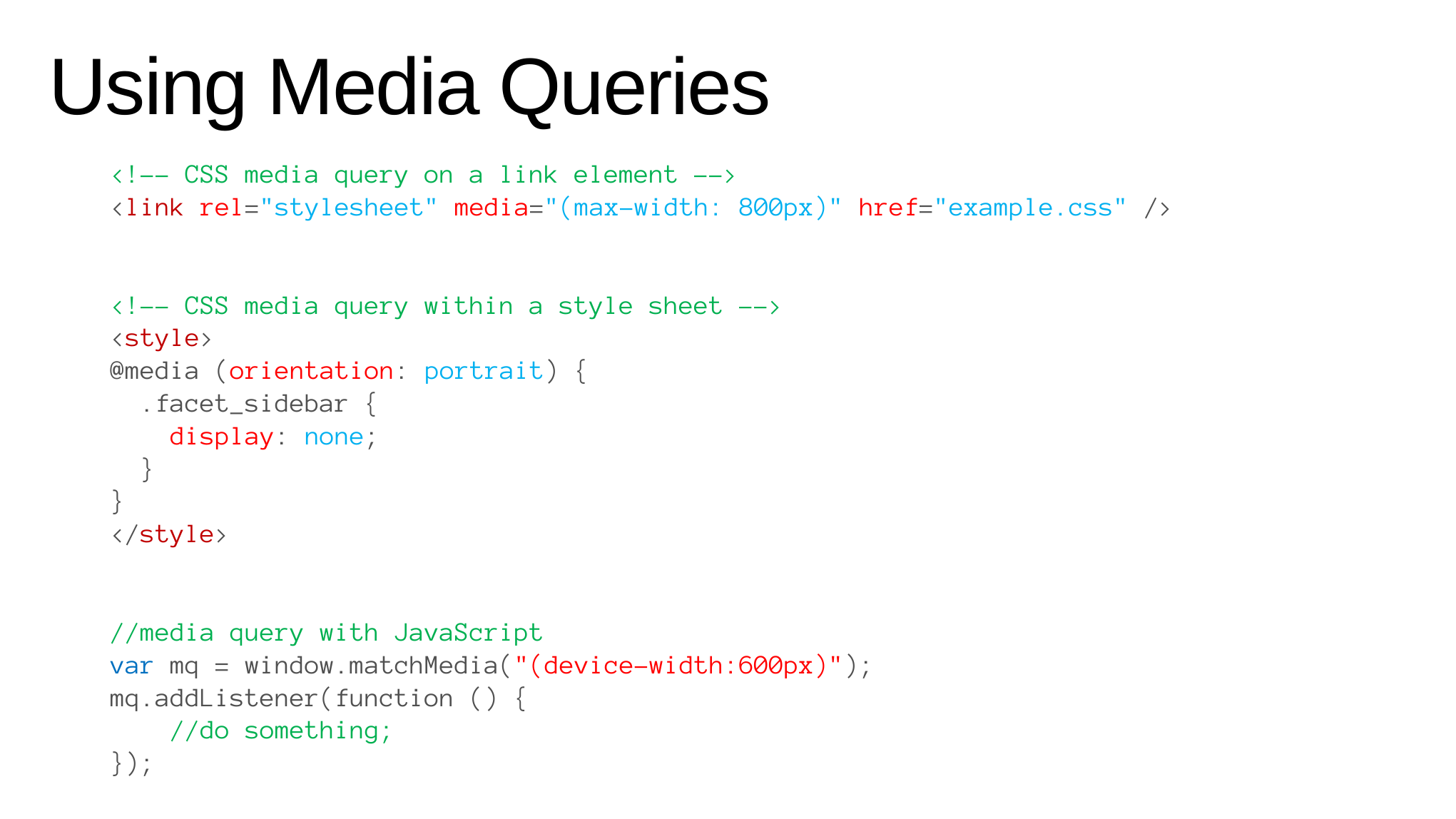

# Using Media Queries
<!-- CSS media query on a link element -->
<link rel="stylesheet" media="(max-width: 800px)" href="example.css" />

<!-- CSS media query within a style sheet -->
<style>
@media (orientation: portrait) {
  .facet_sidebar {
    display: none;
  }
}
</style>

//media query with JavaScript
var mq = window.matchMedia("(device-width:600px)");
mq.addListener(function () {
    //do something;
});